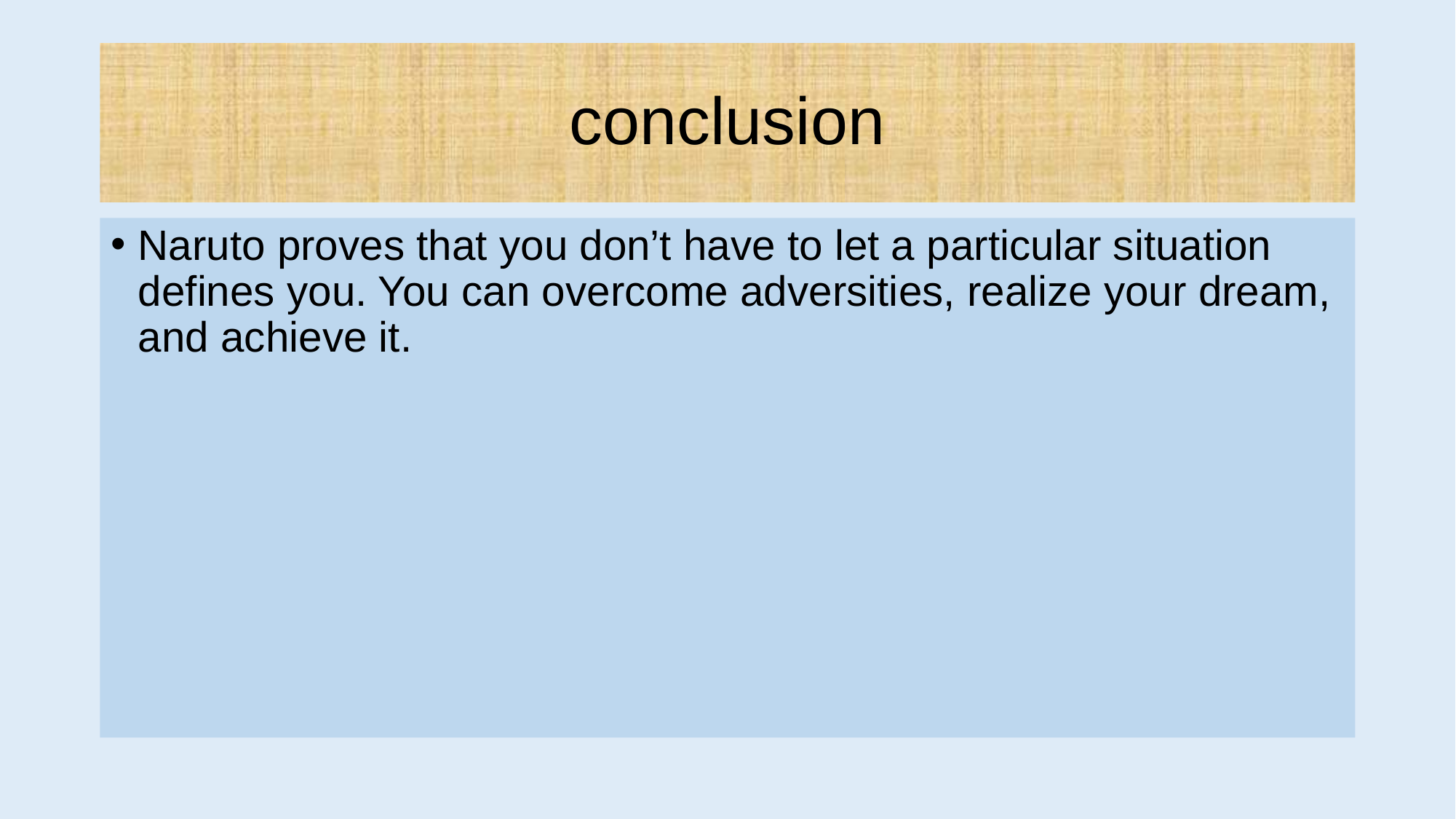

# conclusion
Naruto proves that you don’t have to let a particular situation defines you. You can overcome adversities, realize your dream, and achieve it.